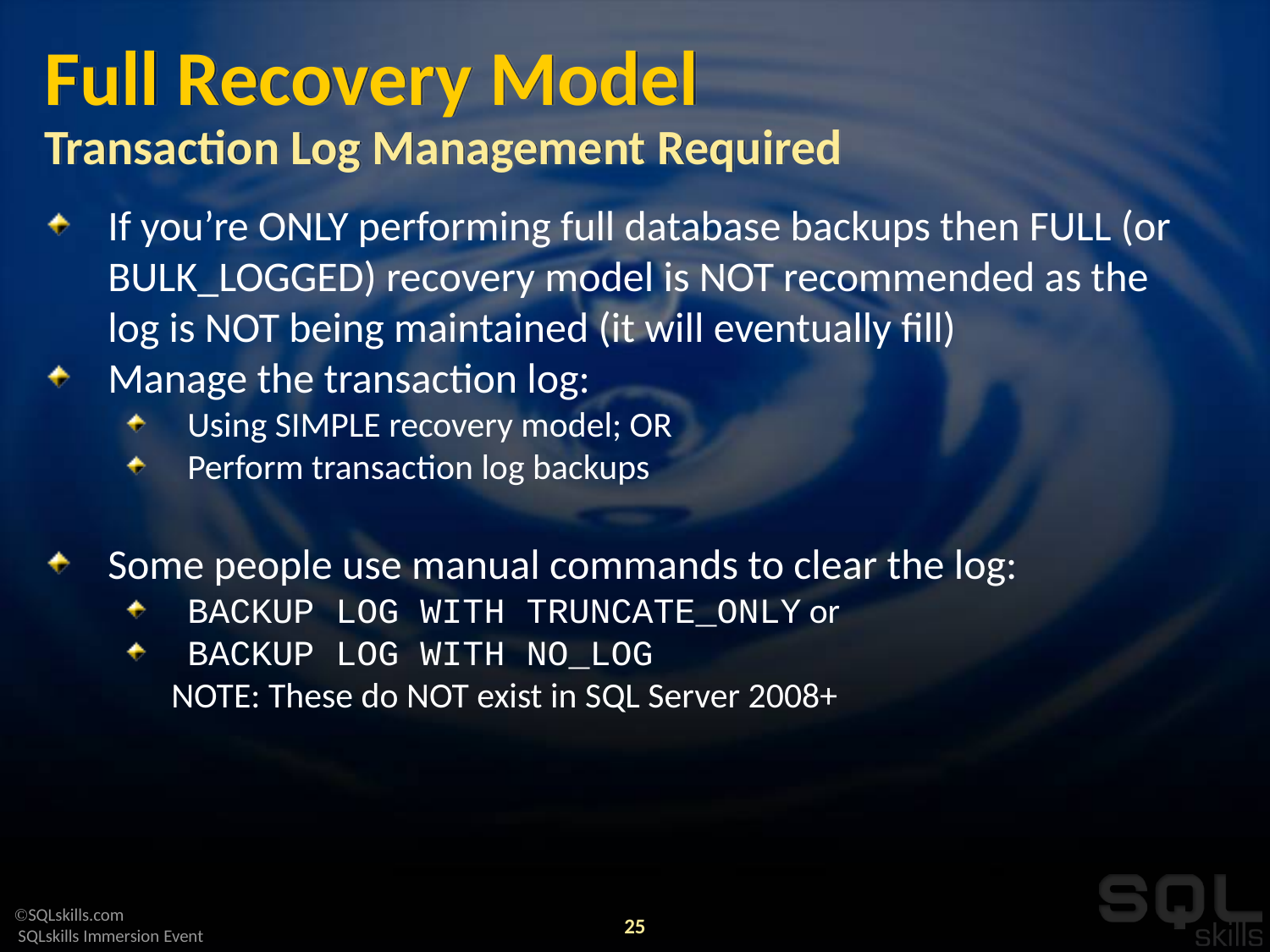

# Full Recovery Model Transaction Log Management Required
If you’re ONLY performing full database backups then FULL (or BULK_LOGGED) recovery model is NOT recommended as the log is NOT being maintained (it will eventually fill)
Manage the transaction log:
Using SIMPLE recovery model; OR
Perform transaction log backups

Some people use manual commands to clear the log:
BACKUP LOG WITH TRUNCATE_ONLY or
BACKUP LOG WITH NO_LOG
	NOTE: These do NOT exist in SQL Server 2008+
25